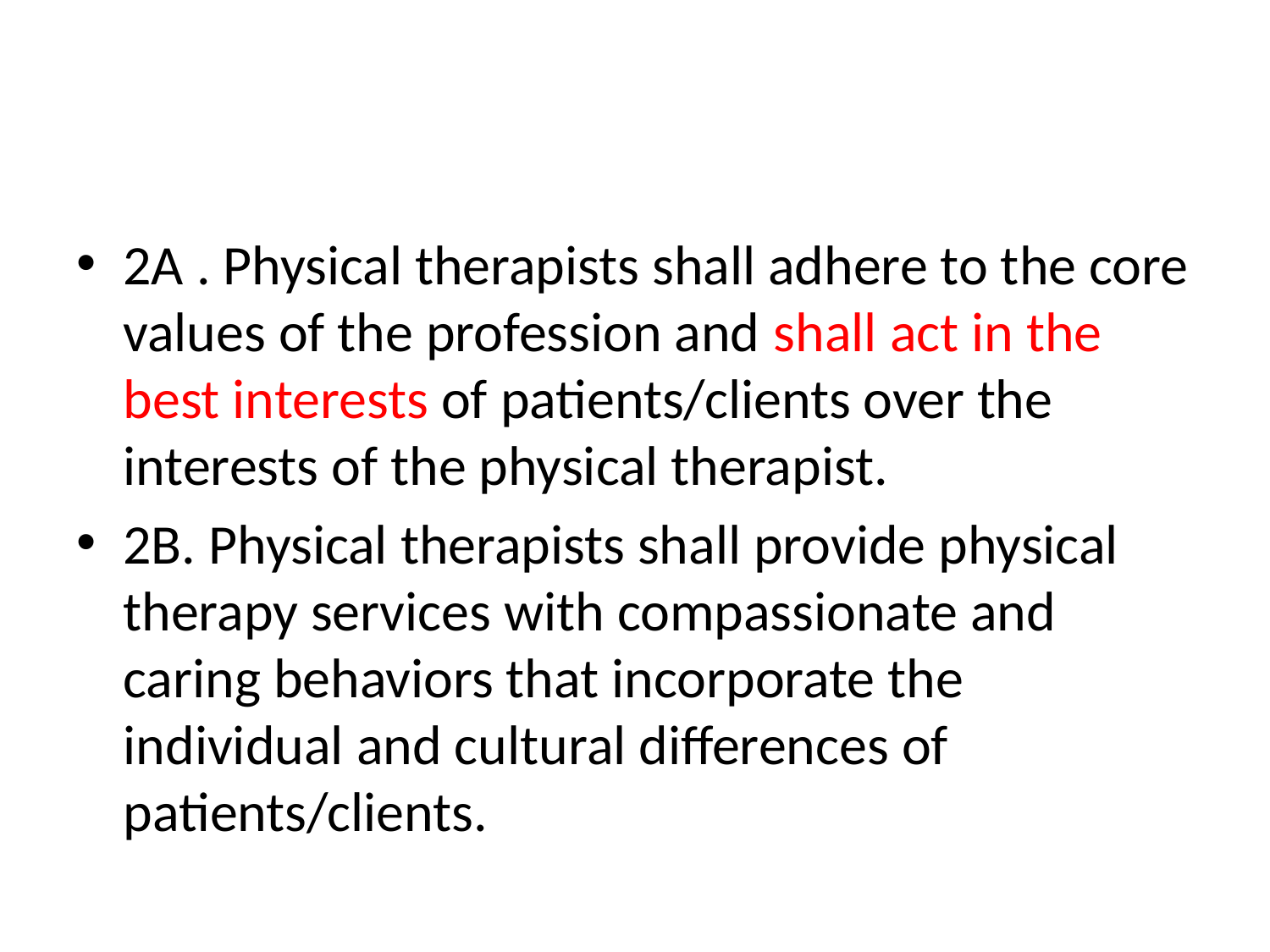

#
2A . Physical therapists shall adhere to the core values of the profession and shall act in the best interests of patients/clients over the interests of the physical therapist.
2B. Physical therapists shall provide physical therapy services with compassionate and caring behaviors that incorporate the individual and cultural differences of patients/clients.